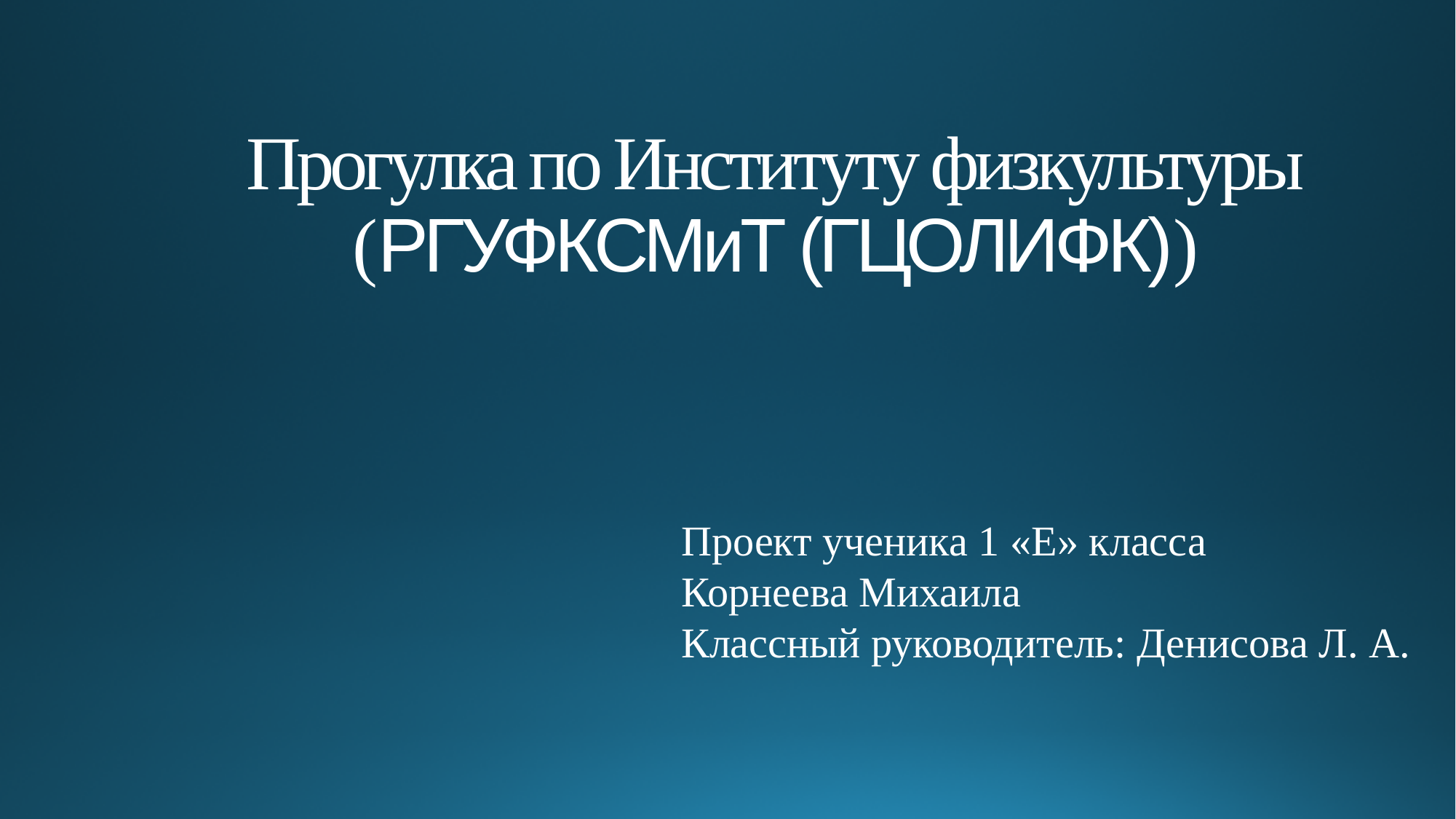

# Прогулка по Институту физкультуры (РГУФКСМиТ (ГЦОЛИФК))
Проект ученика 1 «Е» класса
Корнеева Михаила
Классный руководитель: Денисова Л. А.